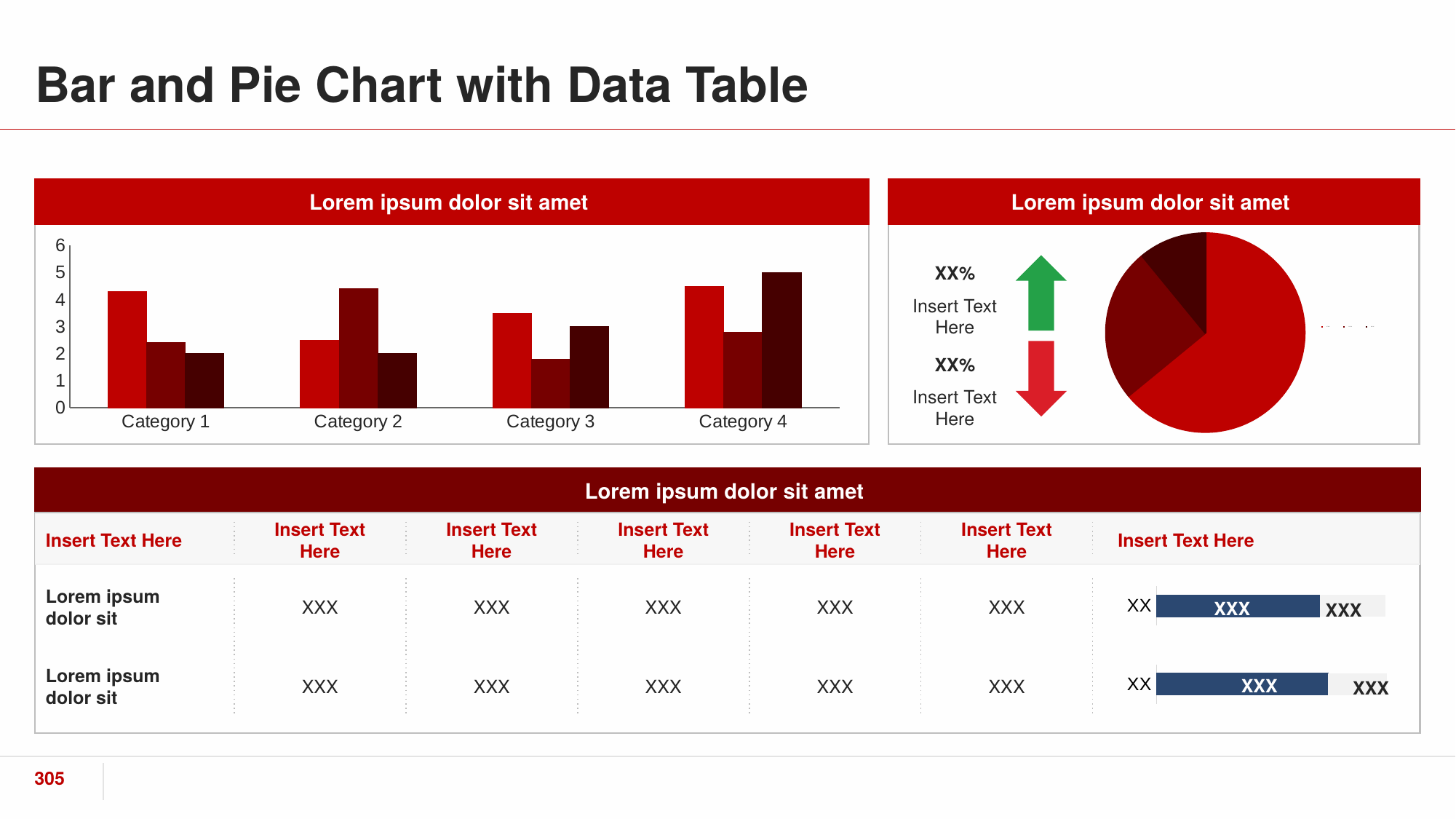

# Bar and Pie Chart with Data Table
Lorem ipsum dolor sit amet
Lorem ipsum dolor sit amet

### Chart

| Category | Sales |
|---|---|
| xxx | 8.2 |
| xxx | 3.2 |
| xxx | 1.4 |

### Chart

| Category | Series 1 | Series 2 | Series 3 |
|---|---|---|---|
| Category 1 | 4.3 | 2.4 | 2.0 |
| Category 2 | 2.5 | 4.4 | 2.0 |
| Category 3 | 3.5 | 1.8 | 3.0 |
| Category 4 | 4.5 | 2.8 | 5.0 |
XX%
Insert Text Here

XX%
Insert Text Here
Lorem ipsum dolor sit amet
Insert Text Here
Insert Text Here
Insert Text Here
Insert Text Here
Insert Text Here

Insert Text Here
Insert Text Here

### Chart

| Category | Series 1 | Series 2 |
|---|---|---|
| XX | 6.0 | 2.4 |
Lorem ipsum dolor sit
XXX
XXX
XXX
XXX
XXX
XXX
XXX

### Chart

| Category | Series 1 | Series 2 |
|---|---|---|
| XX | 7.0 | 2.4 |
Lorem ipsum dolor sit
XXX
XXX
XXX
XXX
XXX
XXX
XXX
305